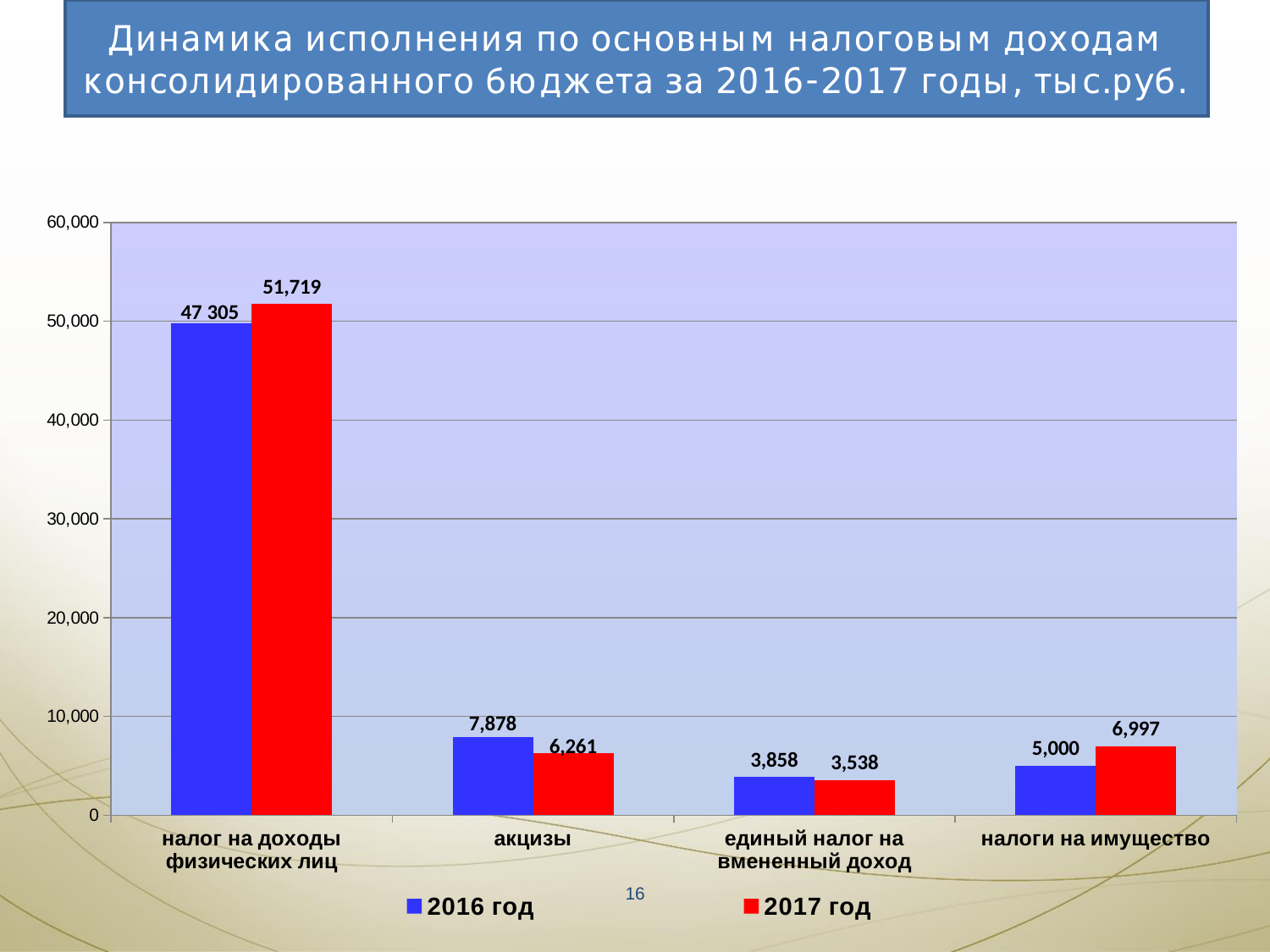

Динамика исполнения по основным налоговым доходам консолидированного бюджета за 2016-2017 годы, тыс.руб.

### Chart

| Category | 2016 год | 2017 год |
|---|---|---|
| налог на доходы физических лиц | 49800.0 | 51719.0 |
| акцизы | 7878.0 | 6261.0 |
| единый налог на вмененный доход | 3858.0 | 3538.0 |
| налоги на имущество | 5000.0 | 6997.0 |
16